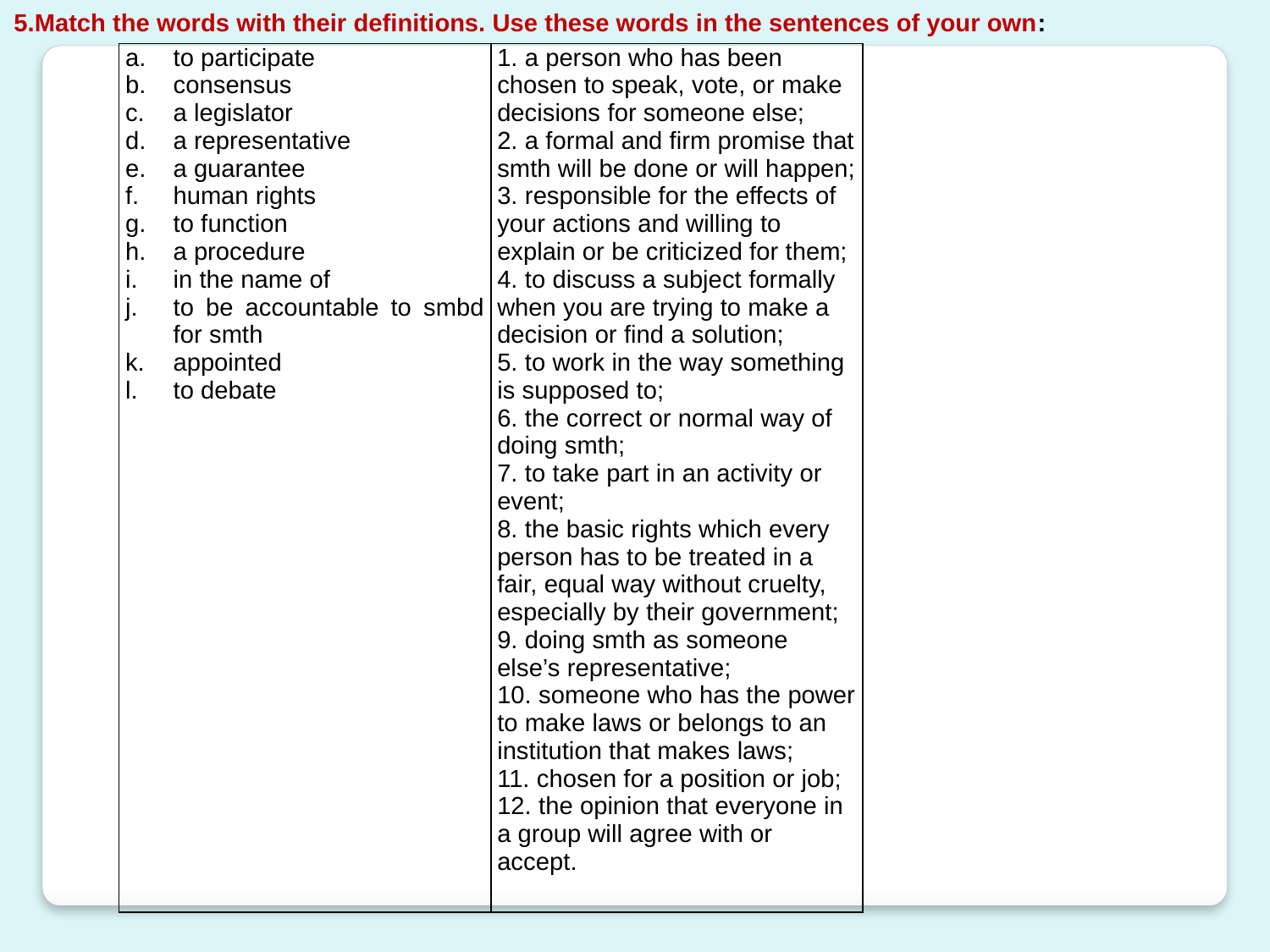

5.Match the words with their definitions. Use these words in the sentences of your own:

| to participate consensus a legislator a representative a guarantee human rights to function a procedure in the name of to be accountable to smbd for smth appointed to debate | 1. a person who has been chosen to speak, vote, or make decisions for someone else; 2. a formal and firm promise that smth will be done or will happen; 3. responsible for the effects of your actions and willing to explain or be criticized for them; 4. to discuss a subject formally when you are trying to make a decision or find a solution; 5. to work in the way something is supposed to; 6. the correct or normal way of doing smth; 7. to take part in an activity or event; 8. the basic rights which every person has to be treated in a fair, equal way without cruelty, especially by their government; 9. doing smth as someone else’s representative; 10. someone who has the power to make laws or belongs to an institution that makes laws; 11. chosen for a position or job; 12. the opinion that everyone in a group will agree with or accept. |
| --- | --- |